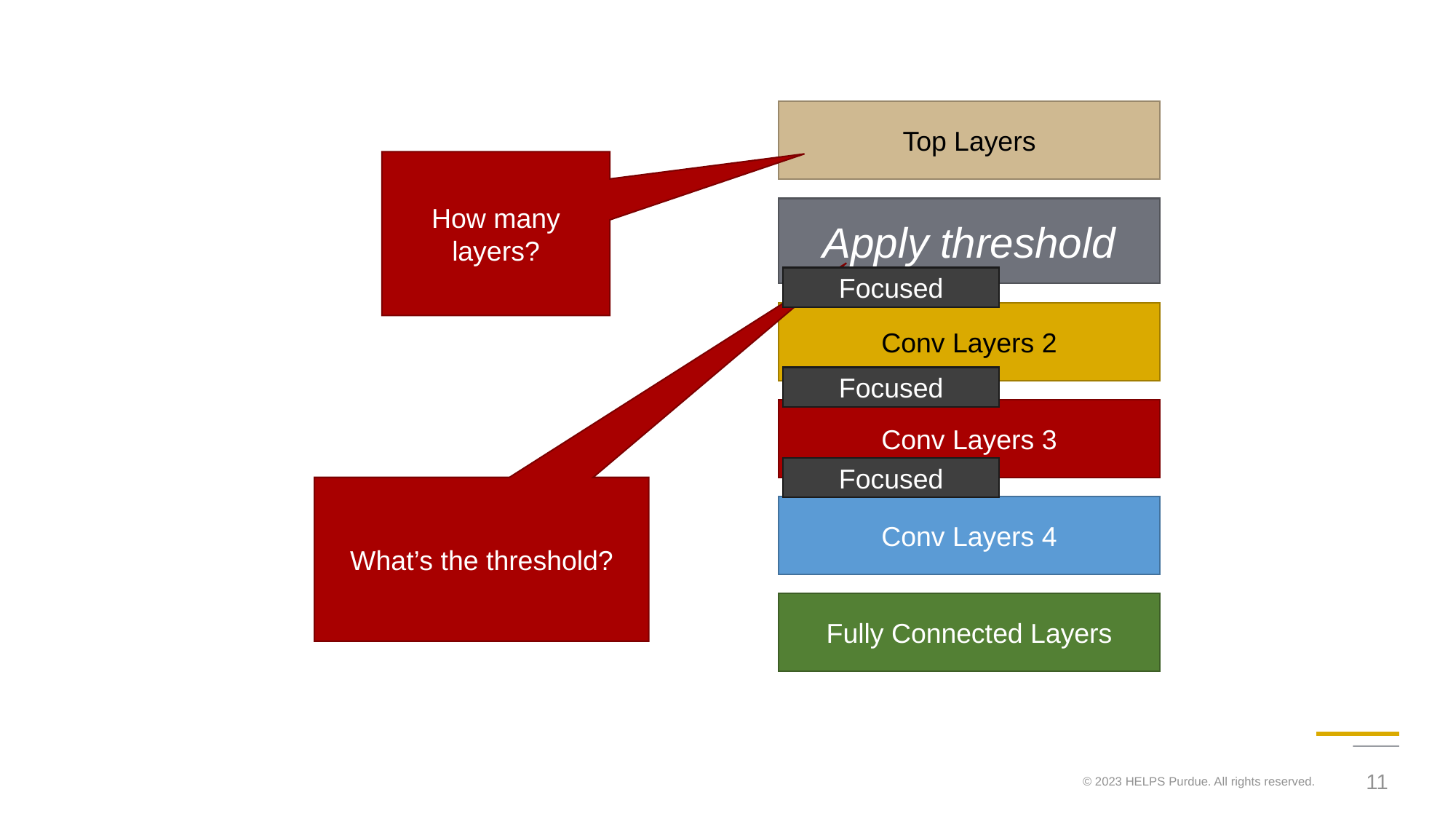

Top Layers
How many layers?
Apply threshold
Focused
Conv Layers 2
Focused
Conv Layers 3
Focused
What’s the threshold?
Conv Layers 4
Fully Connected Layers
© 2023 HELPS Purdue. All rights reserved.
11